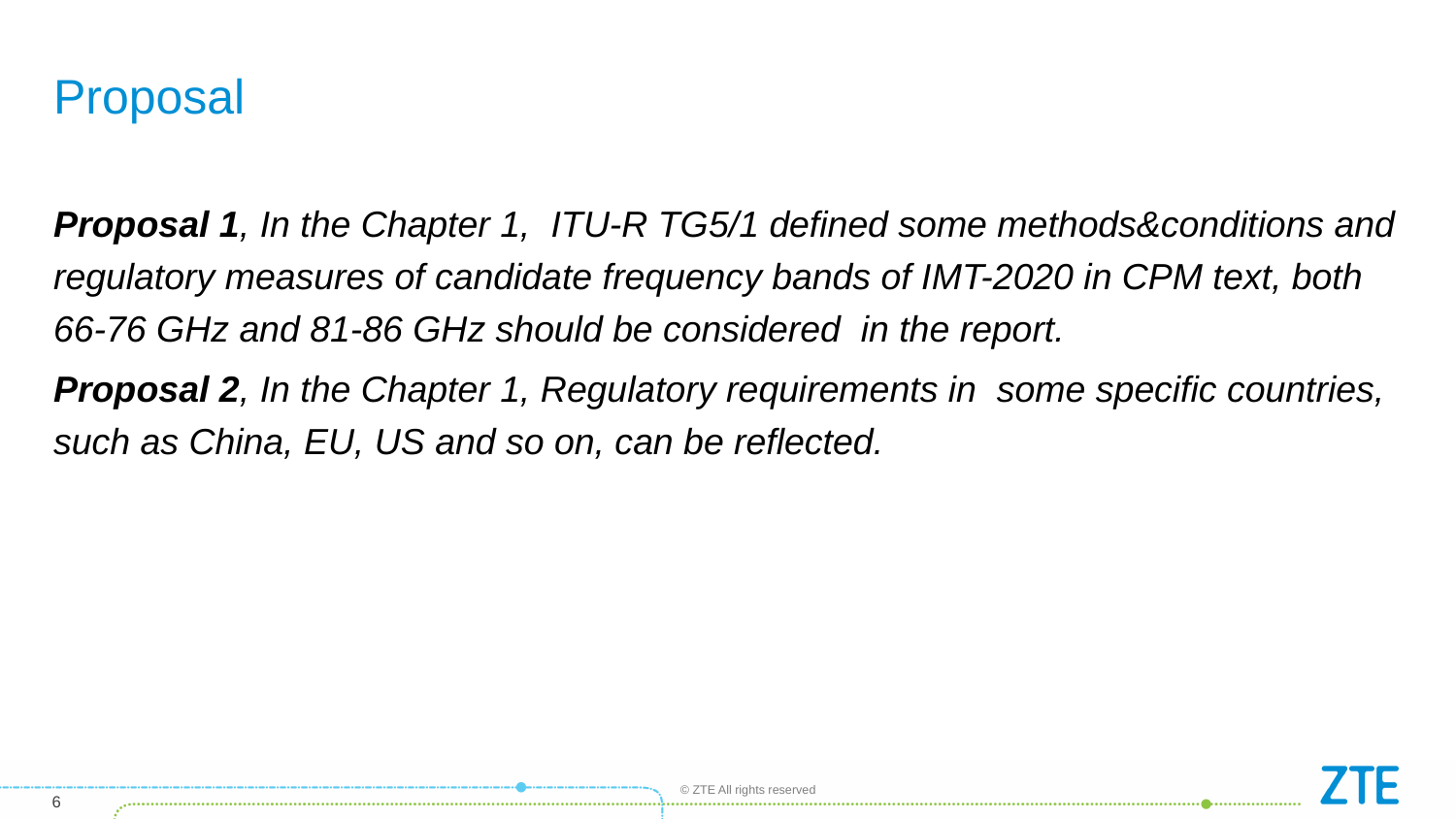

# Proposal
Proposal 1, In the Chapter 1,  ITU-R TG5/1 defined some methods&conditions and regulatory measures of candidate frequency bands of IMT-2020 in CPM text, both 66-76 GHz and 81-86 GHz should be considered  in the report.
Proposal 2, In the Chapter 1, Regulatory requirements in  some specific countries, such as China, EU, US and so on, can be reflected.